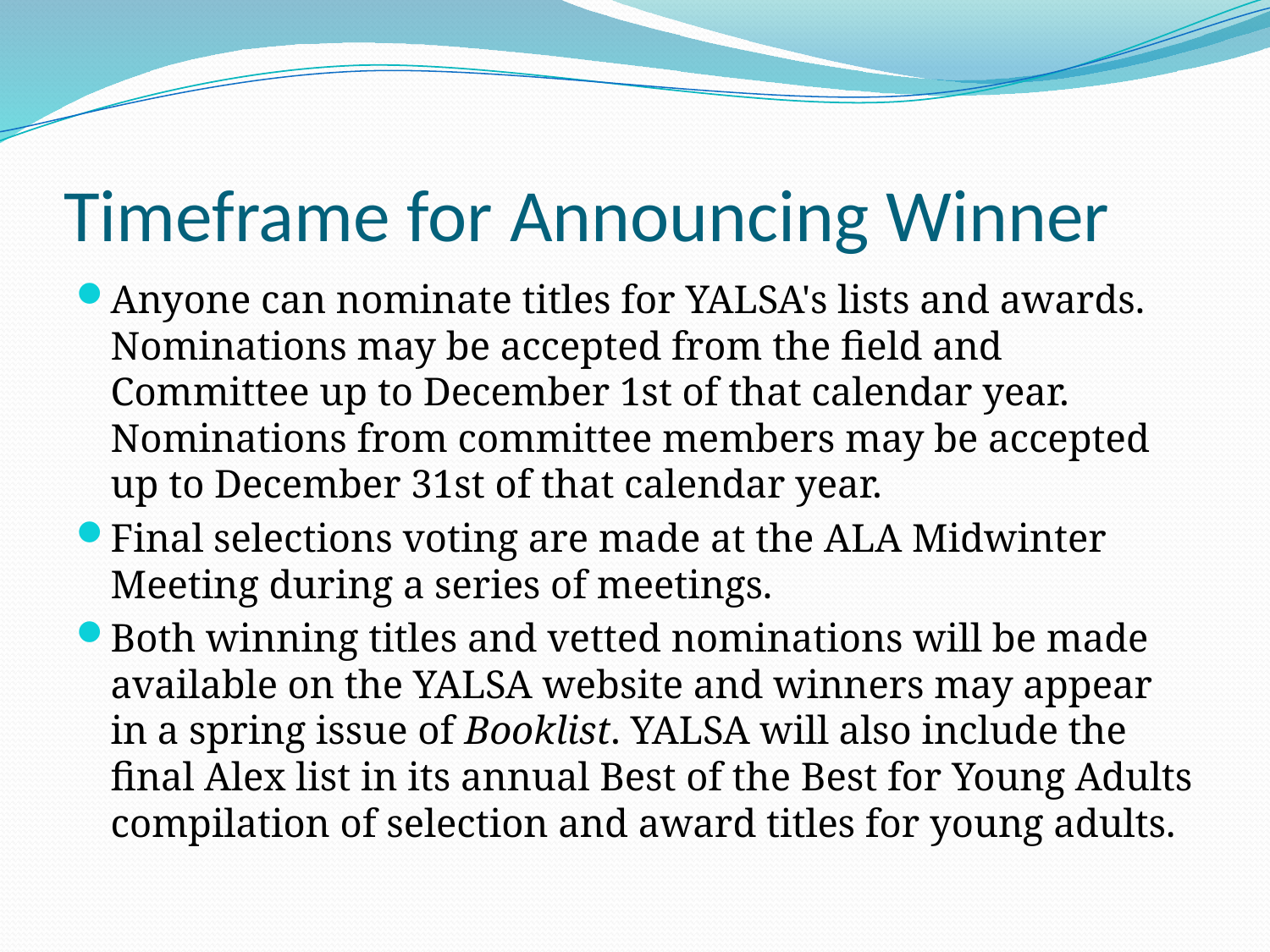

# Timeframe for Announcing Winner
Anyone can nominate titles for YALSA's lists and awards. Nominations may be accepted from the field and Committee up to December 1st of that calendar year. Nominations from committee members may be accepted up to December 31st of that calendar year.
Final selections voting are made at the ALA Midwinter Meeting during a series of meetings.
Both winning titles and vetted nominations will be made available on the YALSA website and winners may appear in a spring issue of Booklist. YALSA will also include the final Alex list in its annual Best of the Best for Young Adults compilation of selection and award titles for young adults.